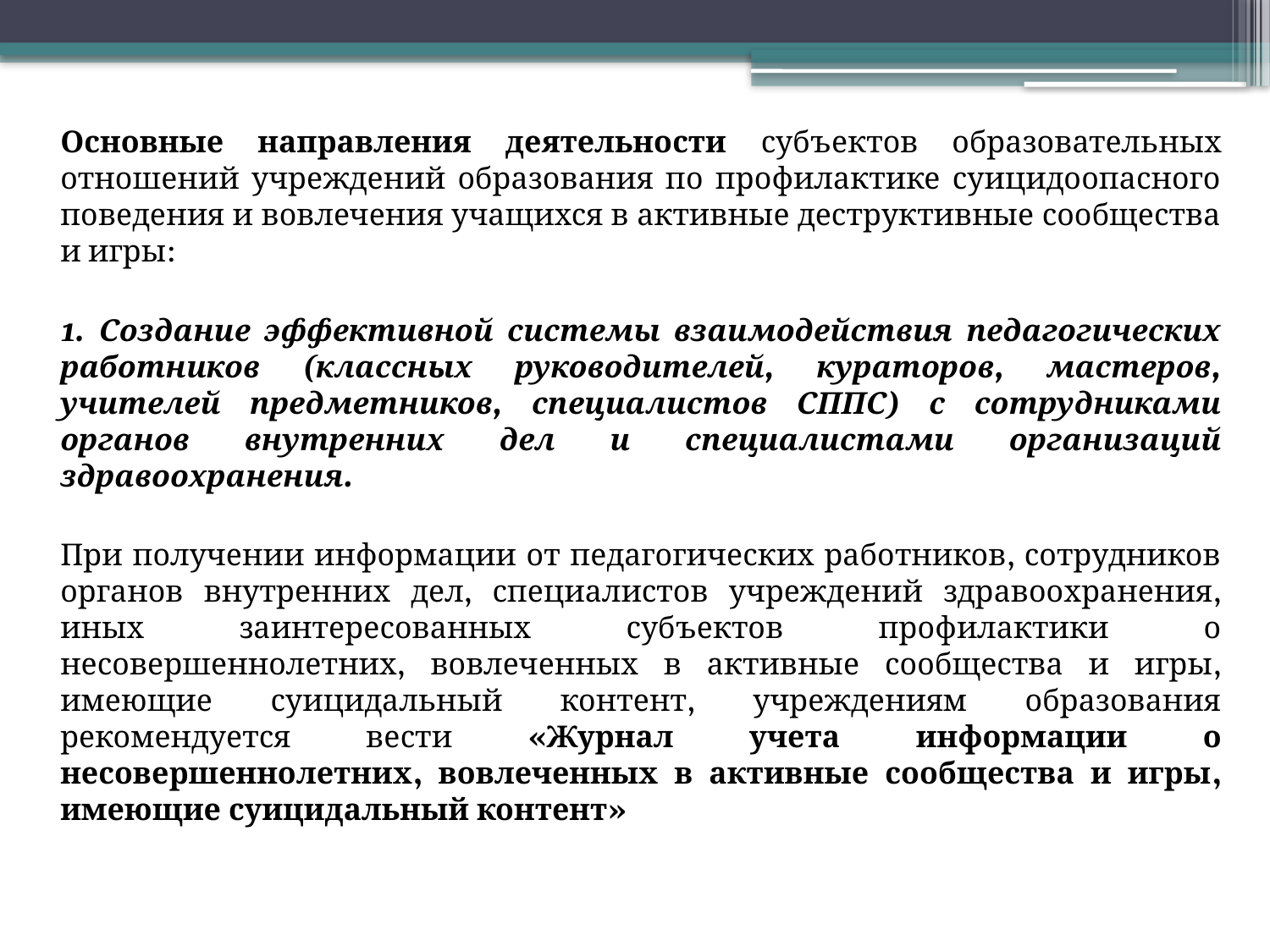

Основные направления деятельности субъектов образовательных отношений учреждений образования по профилактике суицидоопасного поведения и вовлечения учащихся в активные деструктивные сообщества и игры:

1. Создание эффективной системы взаимодействия педагогических работников (классных руководителей, кураторов, мастеров, учителей предметников, специалистов СППС) с сотрудниками органов внутренних дел и специалистами организаций здравоохранения.

При получении информации от педагогических работников, сотрудников органов внутренних дел, специалистов учреждений здравоохранения, иных заинтересованных субъектов профилактики о несовершеннолетних, вовлеченных в активные сообщества и игры, имеющие суицидальный контент, учреждениям образования рекомендуется вести «Журнал учета информации о несовершеннолетних, вовлеченных в активные сообщества и игры, имеющие суицидальный контент»